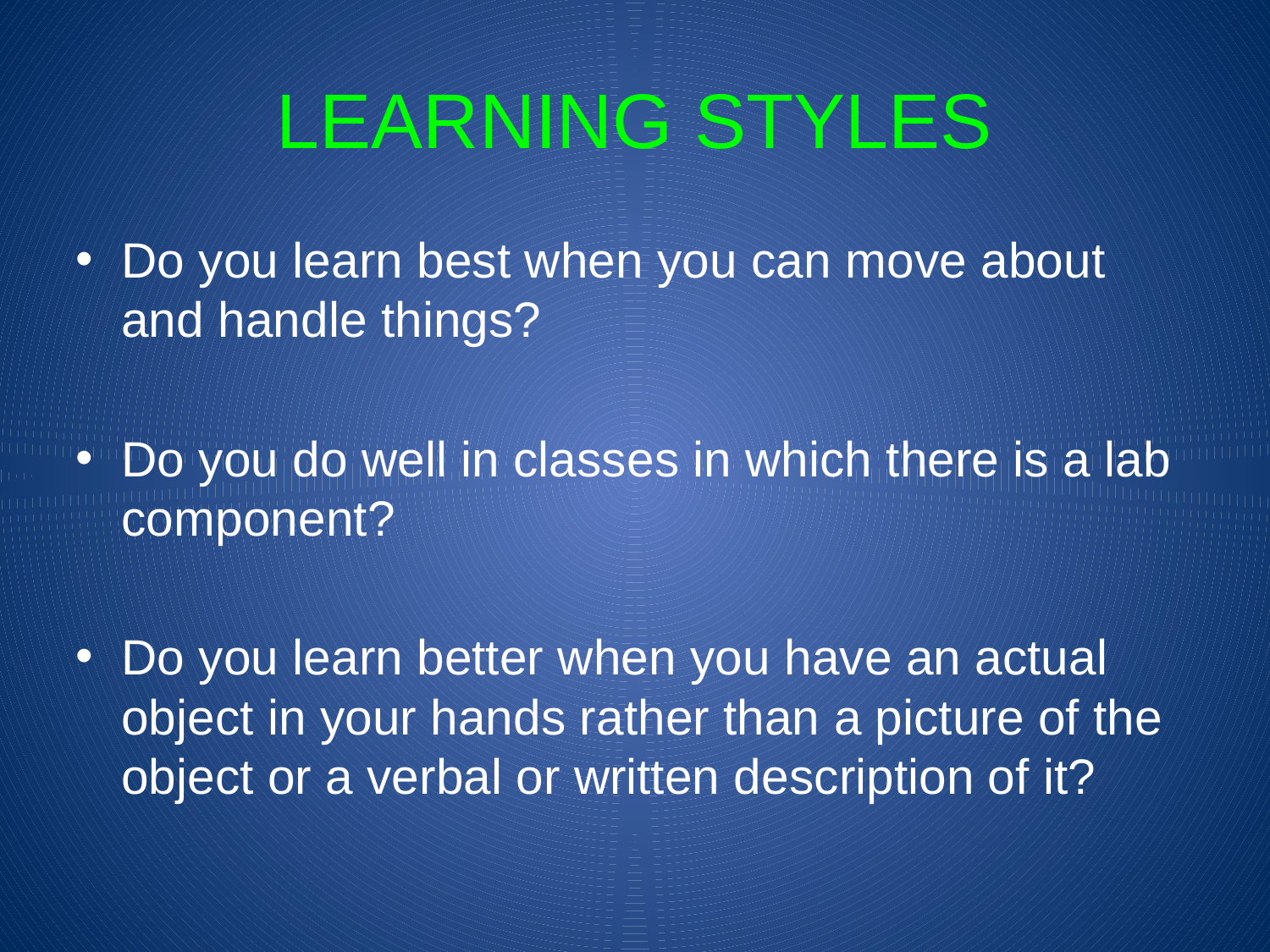

# LEARNING STYLES
Do you learn best when you can move about and handle things?

Do you do well in classes in which there is a lab component?

Do you learn better when you have an actual object in your hands rather than a picture of the object or a verbal or written description of it?